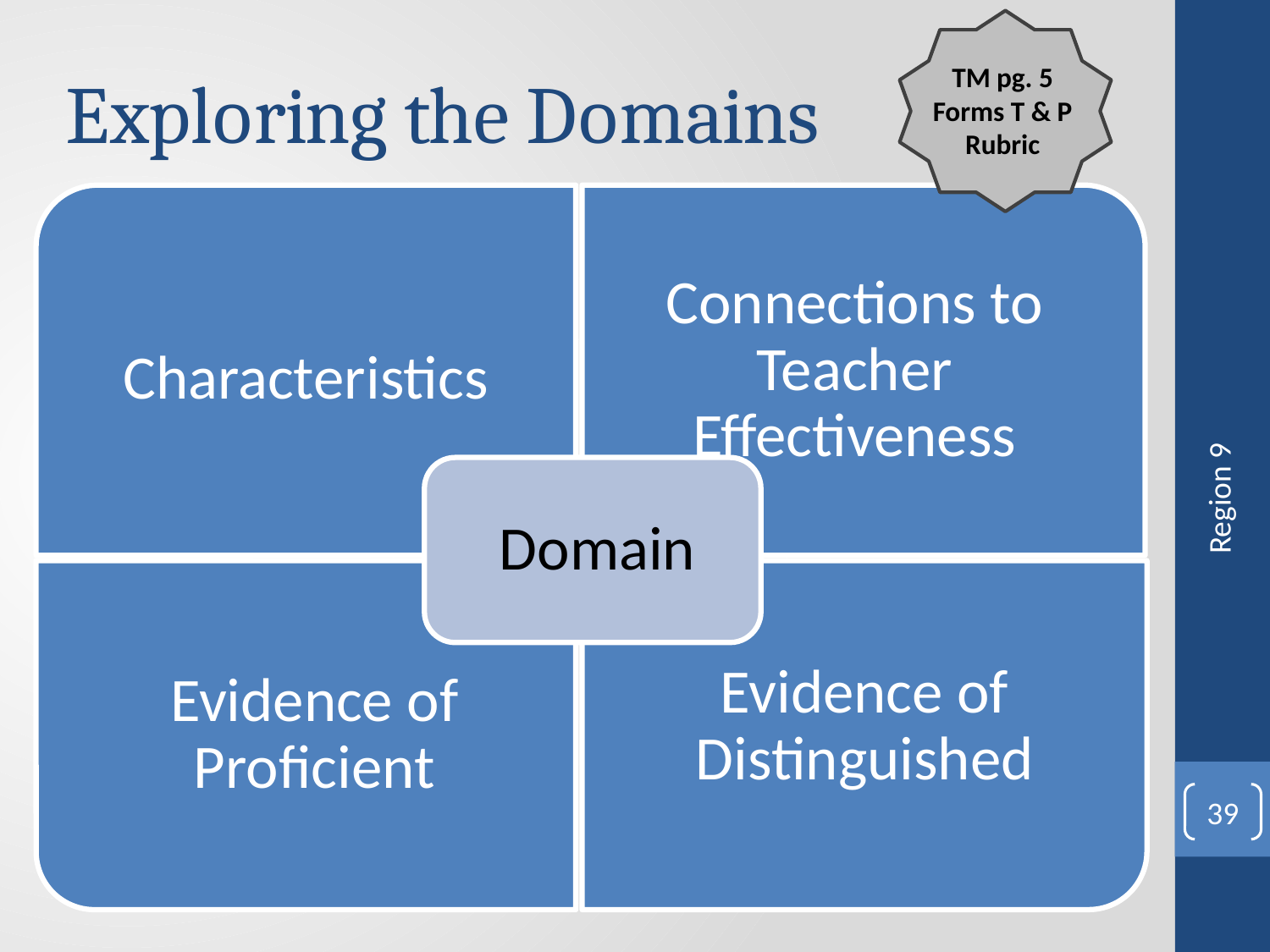

# Exploring the Domains
TM pg. 5
Forms T & P Rubric
Characteristics
Connections to Teacher Effectiveness
Evidence of Proficient
Evidence of Distinguished
Domain
Region 9
39